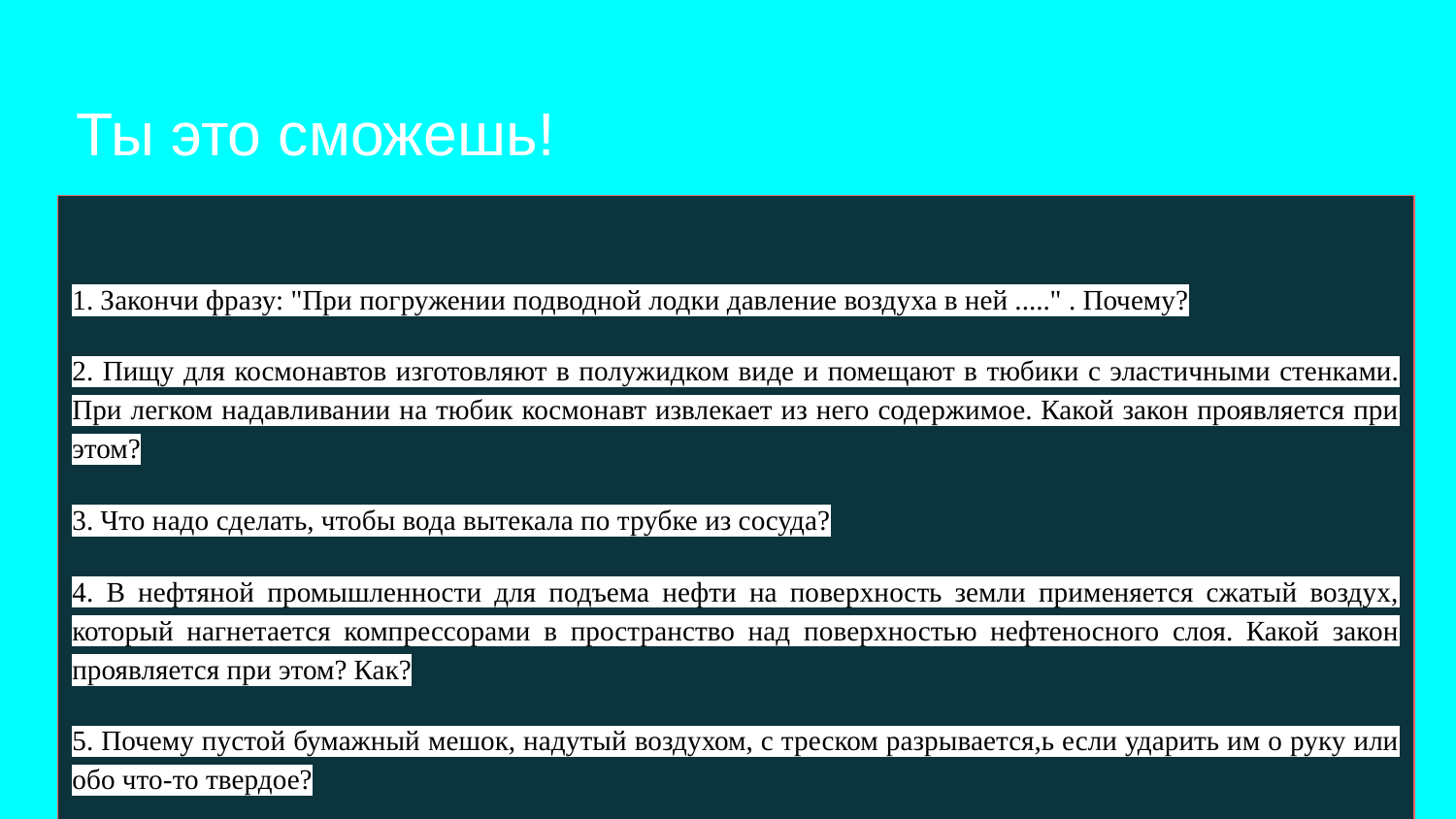

# Ты это сможешь!

1. Закончи фразу: "При погружении подводной лодки давление воздуха в ней ....." . Почему?
2. Пищу для космонавтов изготовляют в полужидком виде и помещают в тюбики с эластичными стенками. При легком надавливании на тюбик космонавт извлекает из него содержимое. Какой закон проявляется при этом?
3. Что надо сделать, чтобы вода вытекала по трубке из сосуда?
4. В нефтяной промышленности для подъема нефти на поверхность земли применяется сжатый воздух, который нагнетается компрессорами в пространство над поверхностью нефтеносного слоя. Какой закон проявляется при этом? Как?
5. Почему пустой бумажный мешок, надутый воздухом, с треском разрывается,ь если ударить им о руку или обо что-то твердое?
6. Почему у глубоководных рыб при вытаскивании их на поверхность плавательный пузырь торчит изо рта?